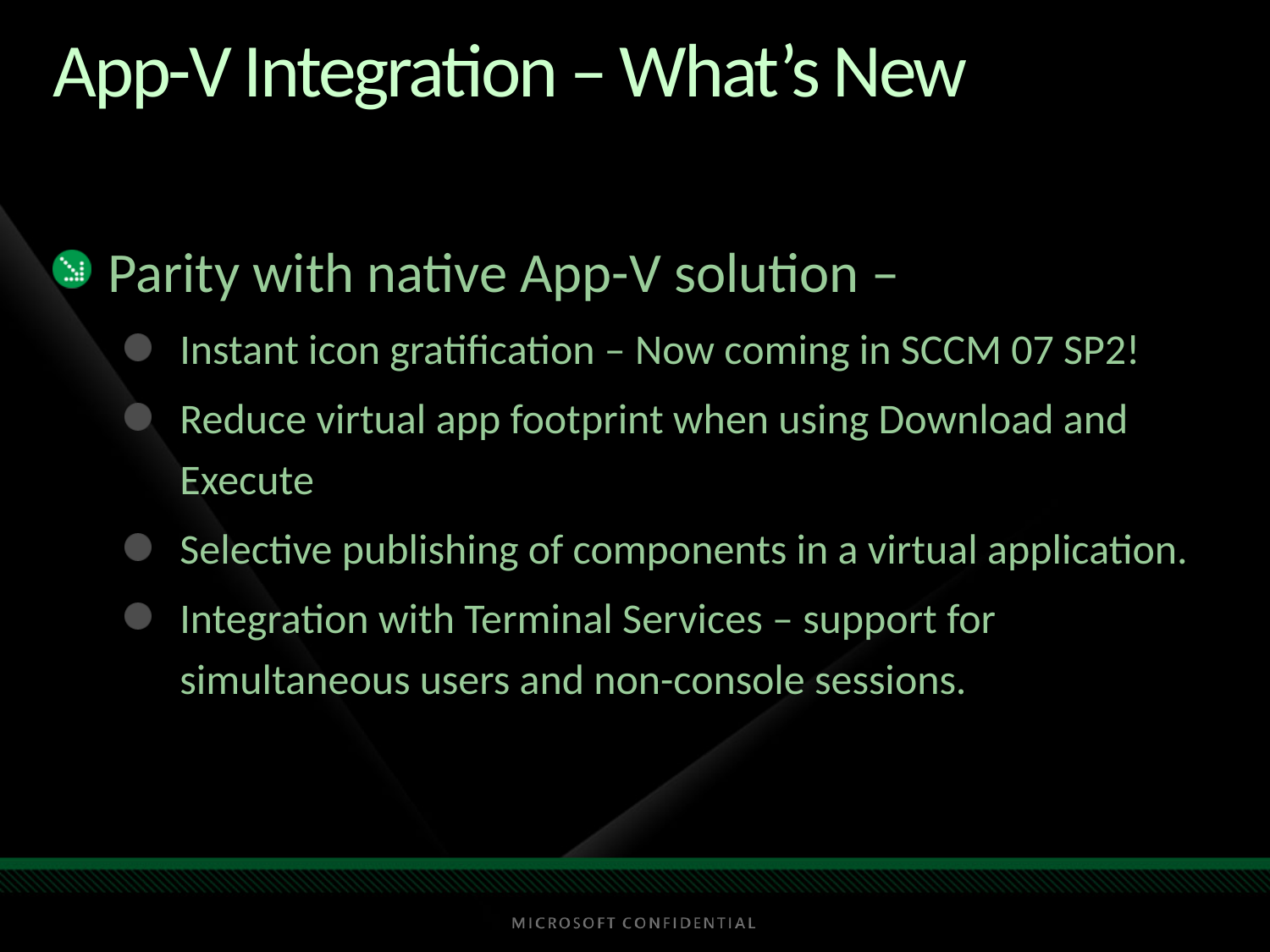

# App-V Integration – What’s New
Parity with native App-V solution –
Instant icon gratification – Now coming in SCCM 07 SP2!
Reduce virtual app footprint when using Download and Execute
Selective publishing of components in a virtual application.
Integration with Terminal Services – support for simultaneous users and non-console sessions.